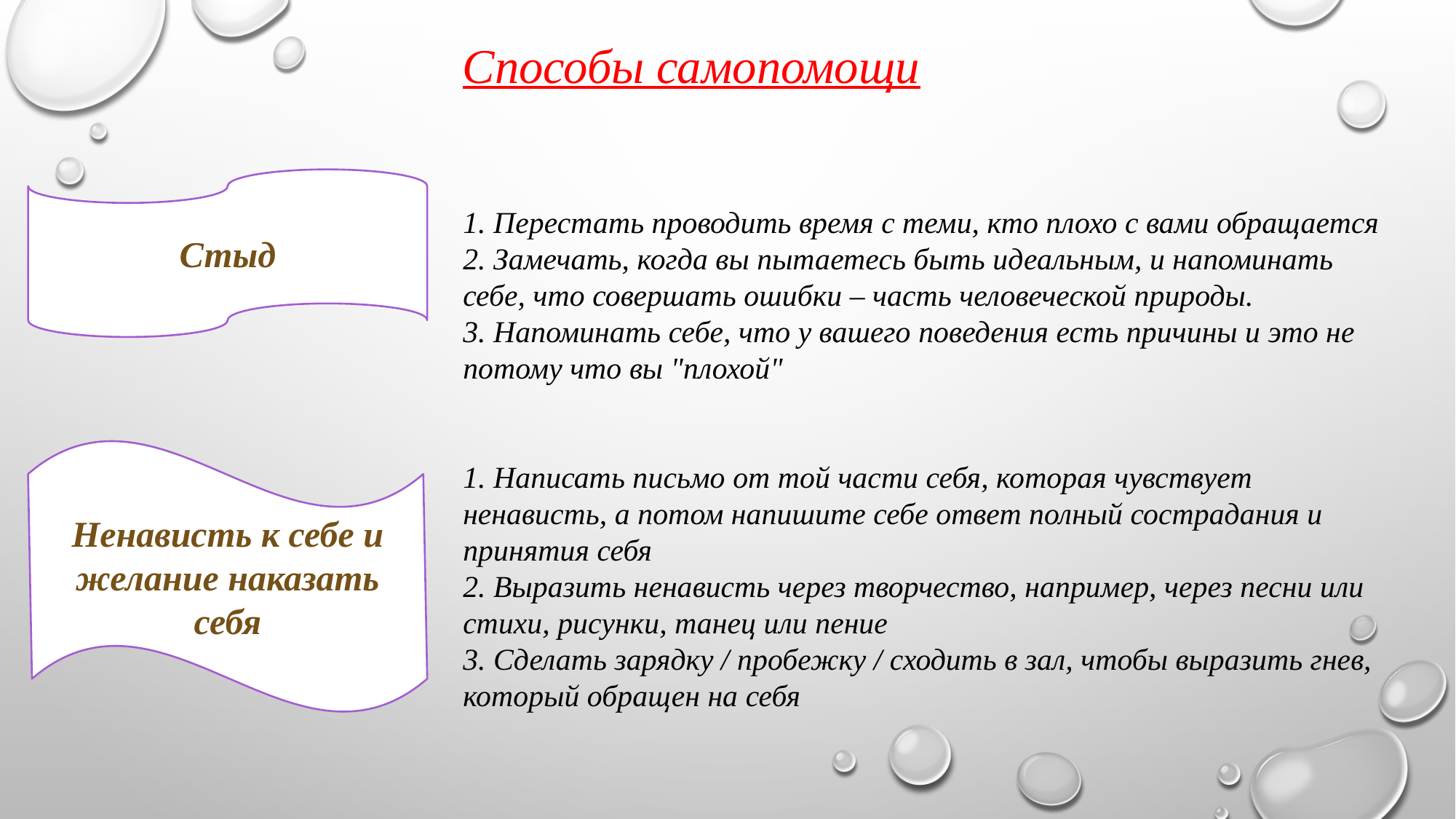

Способы самопомощи

Стыд
1. Перестать проводить время с теми, кто плохо с вами обращается
2. Замечать, когда вы пытаетесь быть идеальным, и напоминать себе, что совершать ошибки – часть человеческой природы.
3. Напоминать себе, что у вашего поведения есть причины и это не потому что вы "плохой"

1. Написать письмо от той части себя, которая чувствует ненависть, а потом напишите себе ответ полный сострадания и принятия себя
2. Выразить ненависть через творчество, например, через песни или стихи, рисунки, танец или пение
3. Сделать зарядку / пробежку / сходить в зал, чтобы выразить гнев, который обращен на себя
Ненависть к себе и желание наказать себя